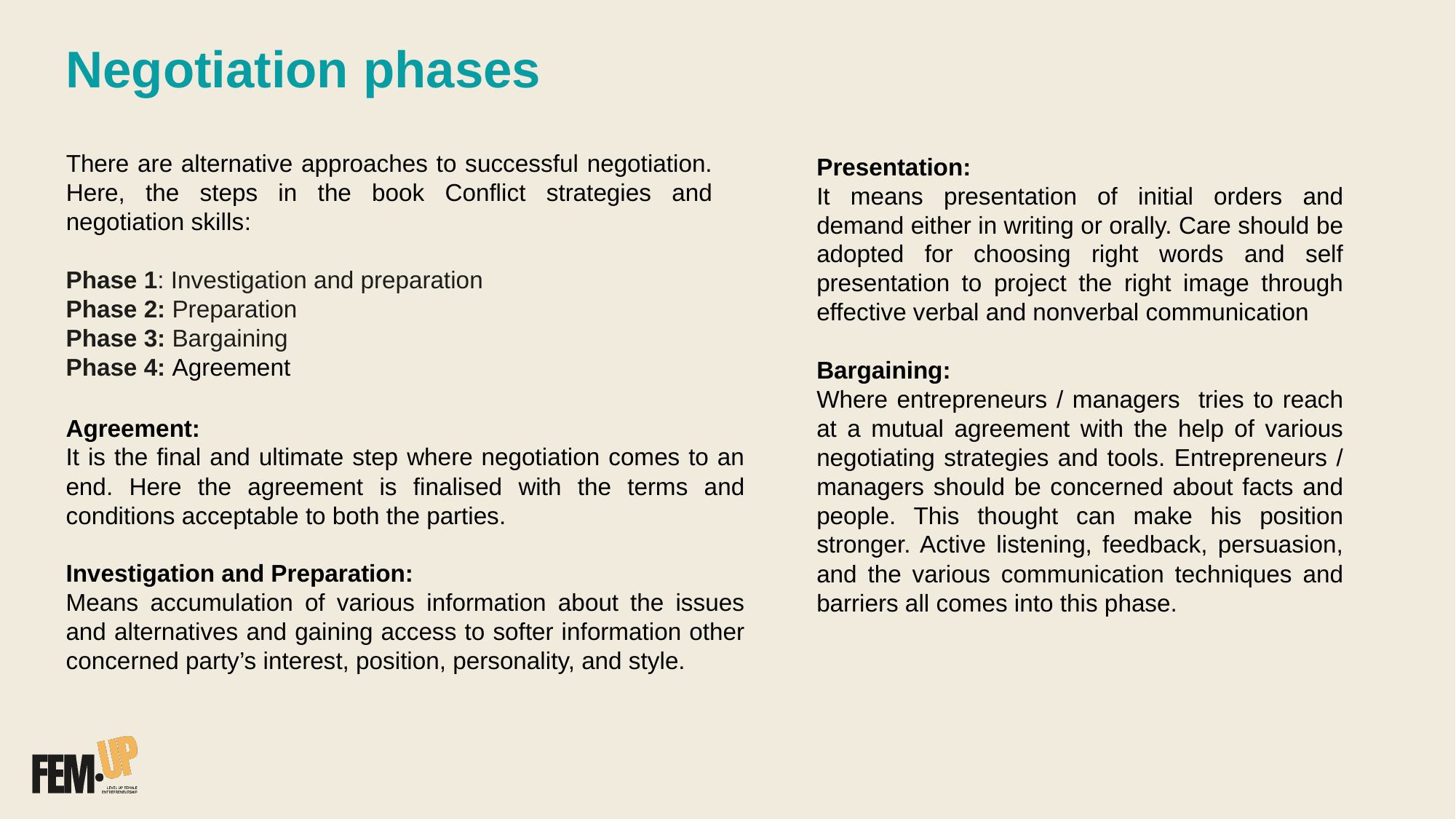

Negotiation phases
There are alternative approaches to successful negotiation. Here, the steps in the book Conflict strategies and negotiation skills:
Presentation:
It means presentation of initial orders and demand either in writing or orally. Care should be adopted for choosing right words and self presentation to project the right image through effective verbal and nonverbal communication

Bargaining:
Where entrepreneurs / managers  tries to reach at a mutual agreement with the help of various negotiating strategies and tools. Entrepreneurs / managers should be concerned about facts and people. This thought can make his position stronger. Active listening, feedback, persuasion, and the various communication techniques and barriers all comes into this phase.

Phase 1: Investigation and preparation
Phase 2: Preparation
Phase 3: Bargaining
Phase 4: Agreement
Agreement:
It is the final and ultimate step where negotiation comes to an end. Here the agreement is finalised with the terms and conditions acceptable to both the parties.

Investigation and Preparation:
Means accumulation of various information about the issues and alternatives and gaining access to softer information other concerned party’s interest, position, personality, and style.